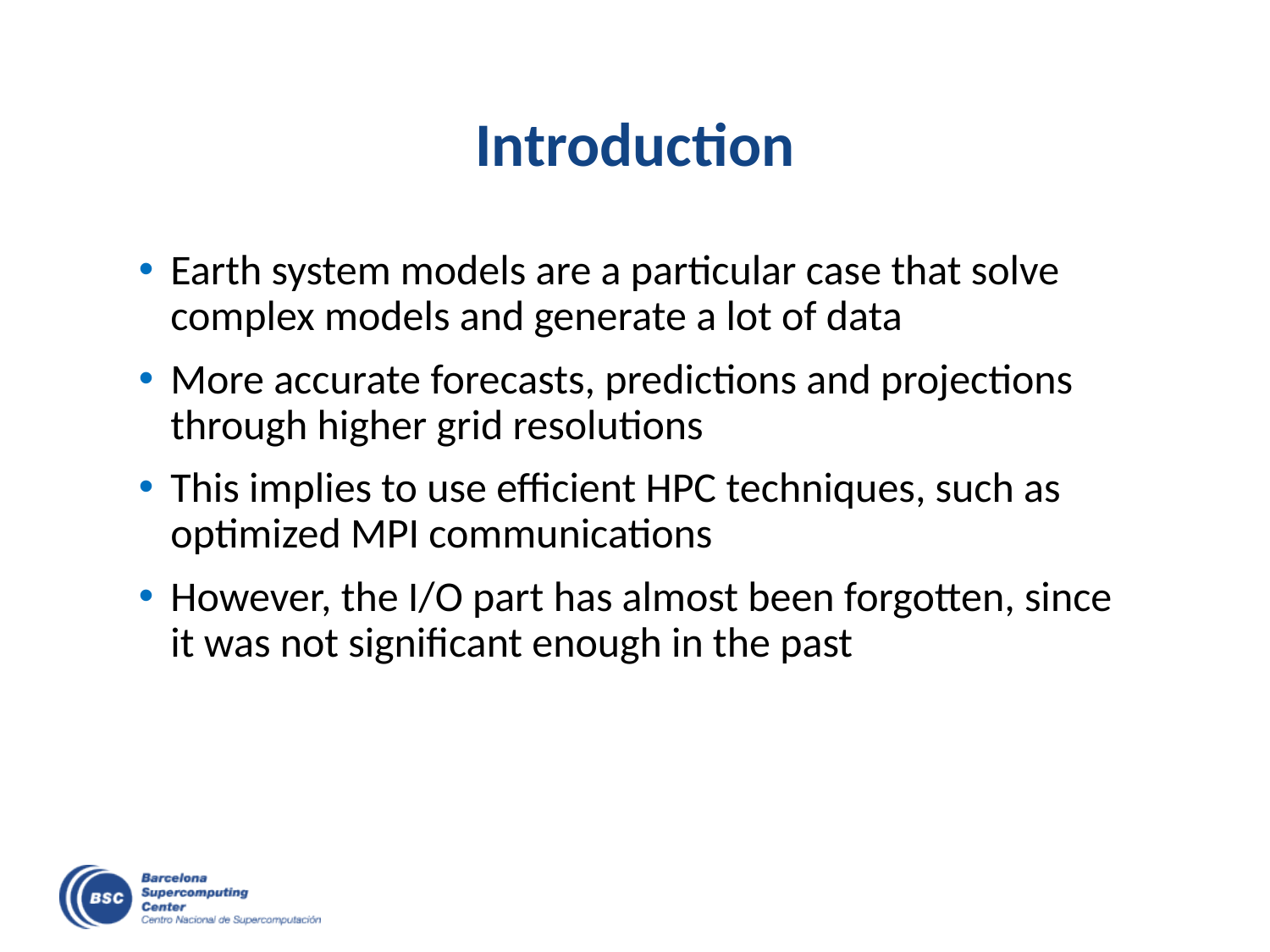

# Introduction
Earth system models are a particular case that solve complex models and generate a lot of data
More accurate forecasts, predictions and projections through higher grid resolutions
This implies to use efficient HPC techniques, such as  optimized MPI communications
However, the I/O part has almost been forgotten, since it was not significant enough in the past